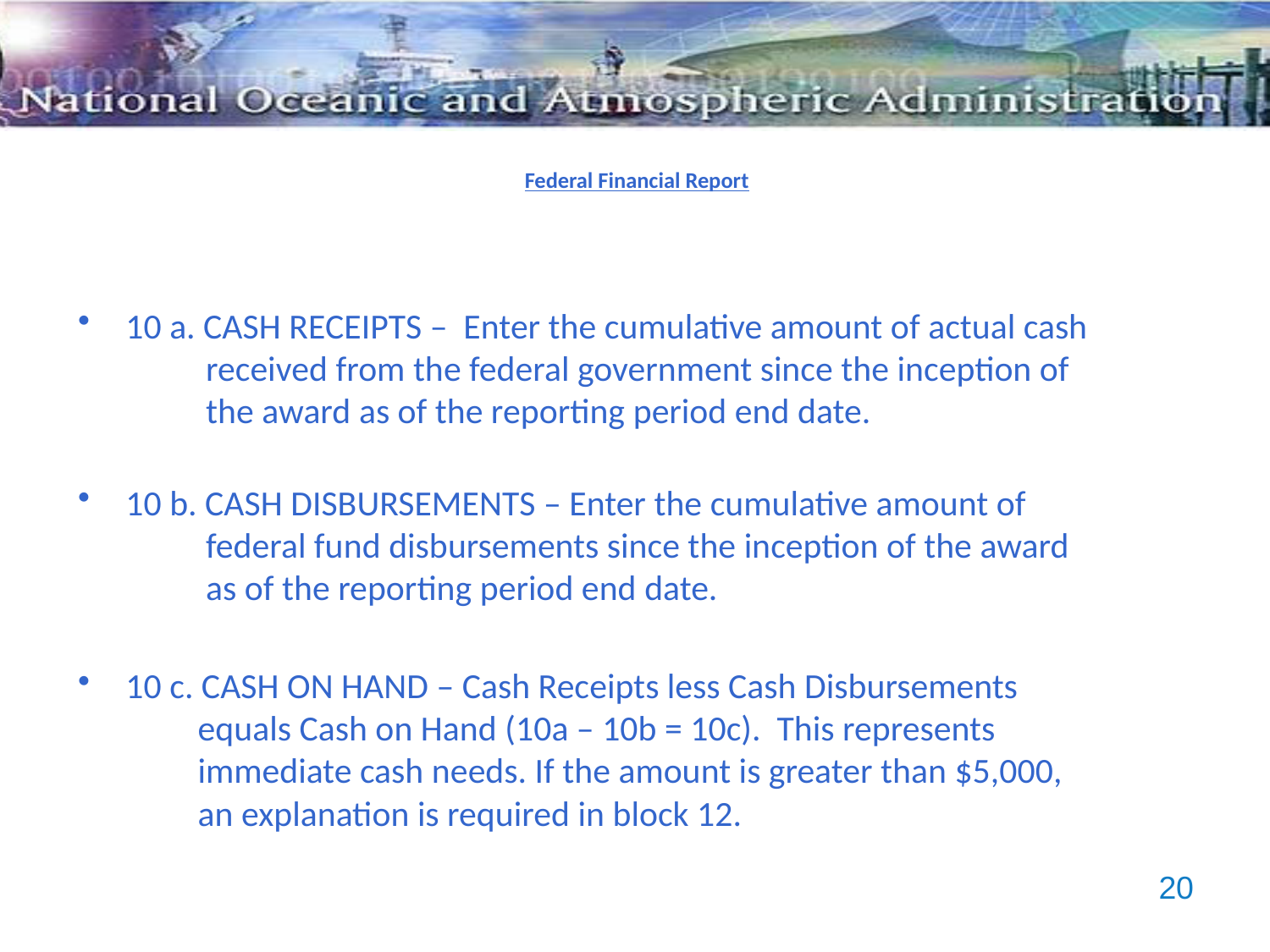

Federal Financial Report
10 a. CASH RECEIPTS –  Enter the cumulative amount of actual cash
          received from the federal government since the inception of
          the award as of the reporting period end date.
10 b. CASH DISBURSEMENTS – Enter the cumulative amount of
          federal fund disbursements since the inception of the award
          as of the reporting period end date.

10 c. CASH ON HAND – Cash Receipts less Cash Disbursements
         equals Cash on Hand (10a – 10b = 10c).  This represents
         immediate cash needs. If the amount is greater than $5,000,
         an explanation is required in block 12.
20